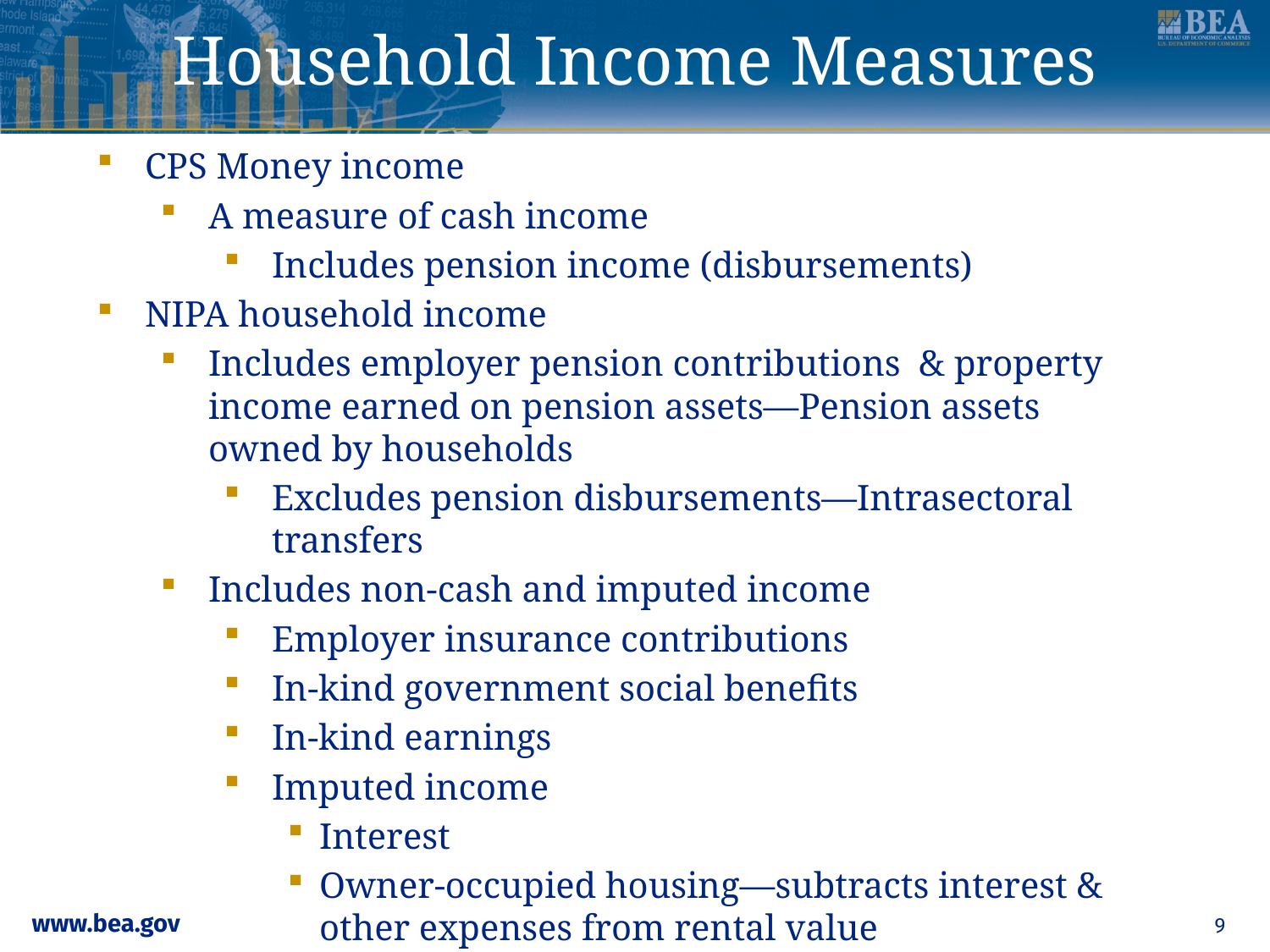

# Household Income Measures
CPS Money income
A measure of cash income
Includes pension income (disbursements)
NIPA household income
Includes employer pension contributions  & property income earned on pension assets—Pension assets owned by households
Excludes pension disbursements—Intrasectoral transfers
Includes non-cash and imputed income
Employer insurance contributions
In-kind government social benefits
In-kind earnings
Imputed income
Interest
Owner-occupied housing—subtracts interest & other expenses from rental value

9